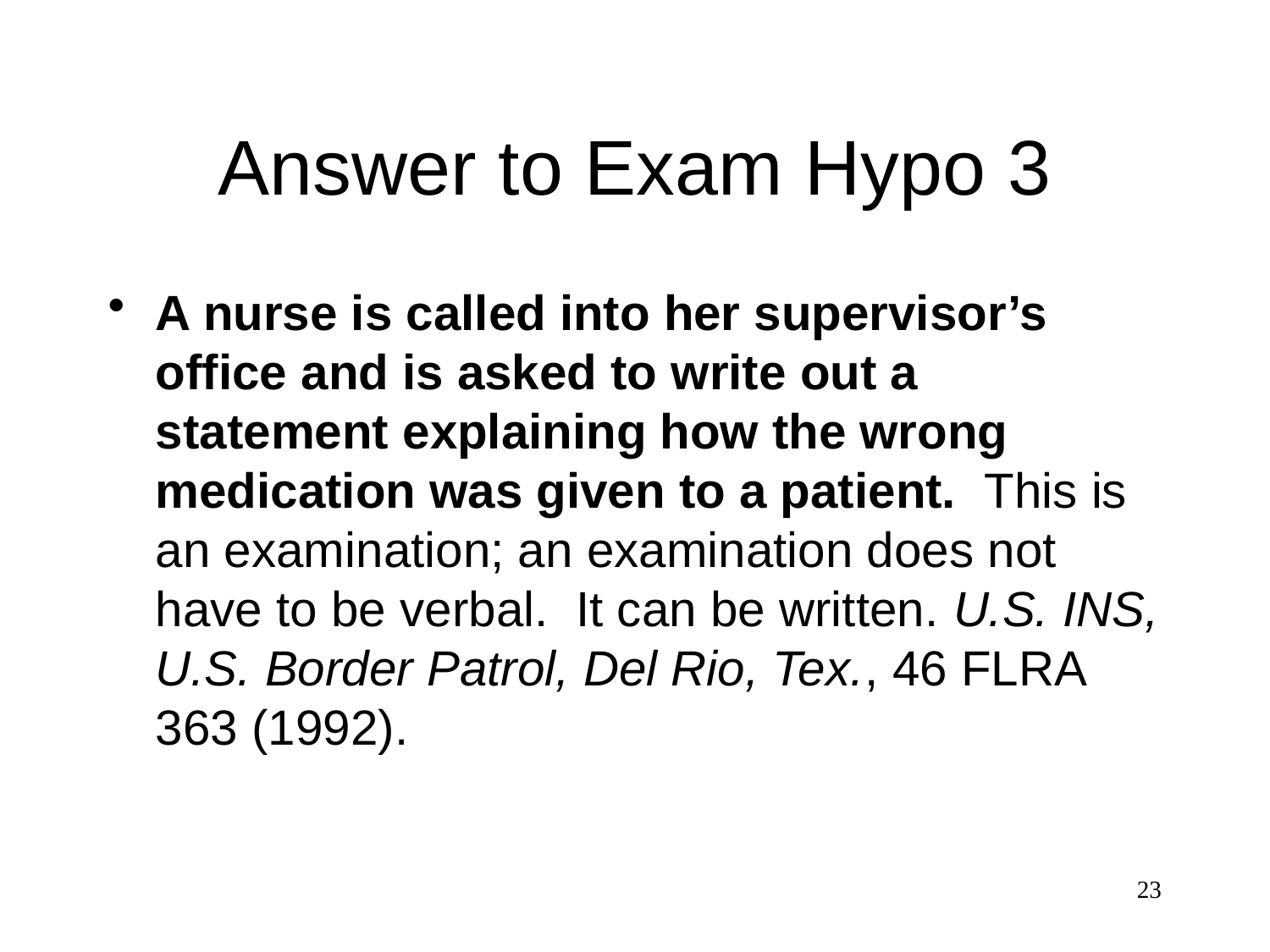

# Answer to Exam Hypo 3
A nurse is called into her supervisor’s office and is asked to write out a statement explaining how the wrong medication was given to a patient.  This is an examination; an examination does not have to be verbal.  It can be written. U.S. INS, U.S. Border Patrol, Del Rio, Tex., 46 FLRA 363 (1992).

23